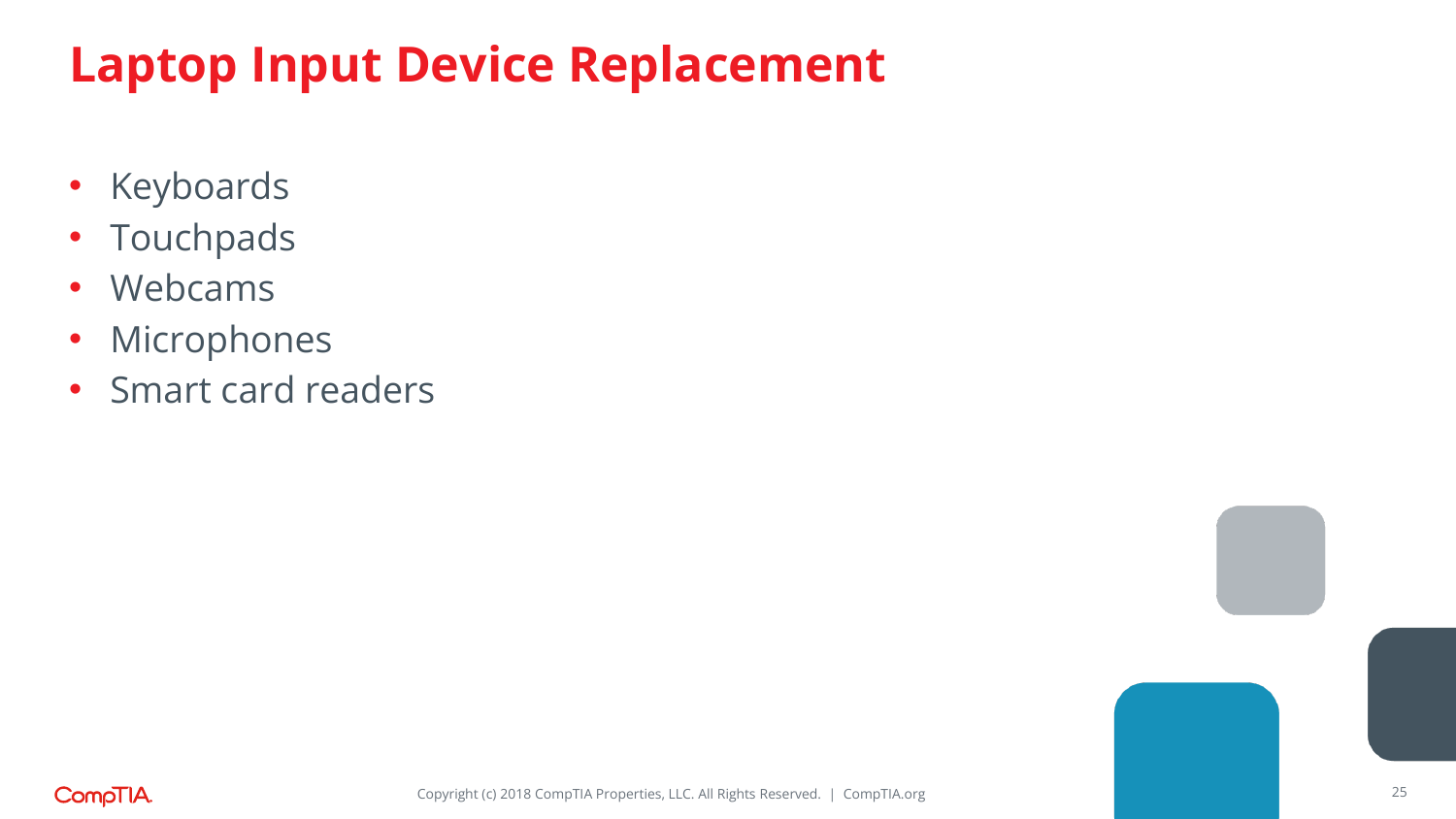

# Laptop Input Device Replacement
Keyboards
Touchpads
Webcams
Microphones
Smart card readers
25